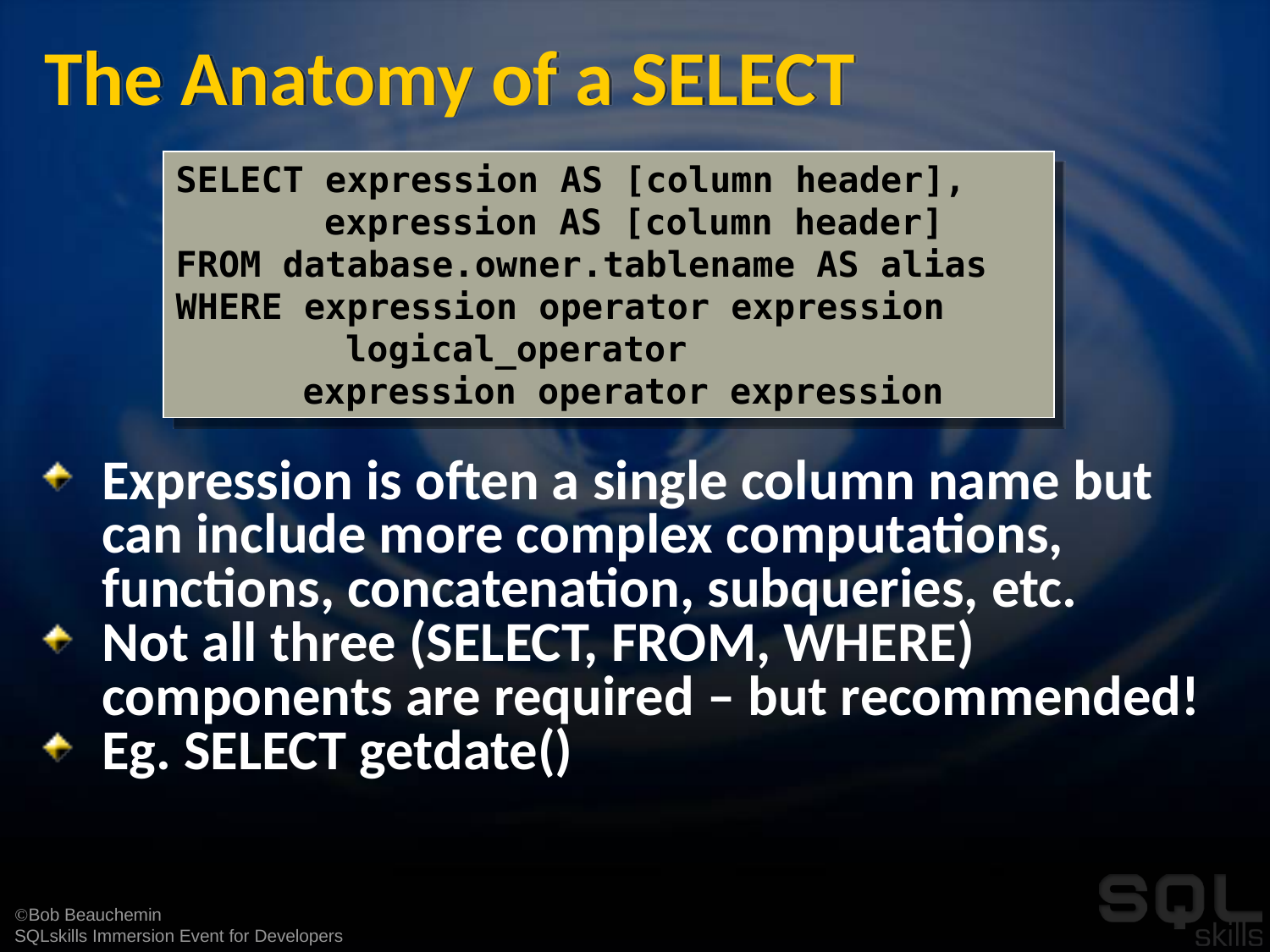

# The Anatomy of a SELECT
SELECT expression AS [column header],
	 expression AS [column header]
FROM database.owner.tablename AS alias
WHERE expression operator expression
	  logical_operator
	expression operator expression
Expression is often a single column name but can include more complex computations, functions, concatenation, subqueries, etc.
Not all three (SELECT, FROM, WHERE) components are required – but recommended!
Eg. SELECT getdate()